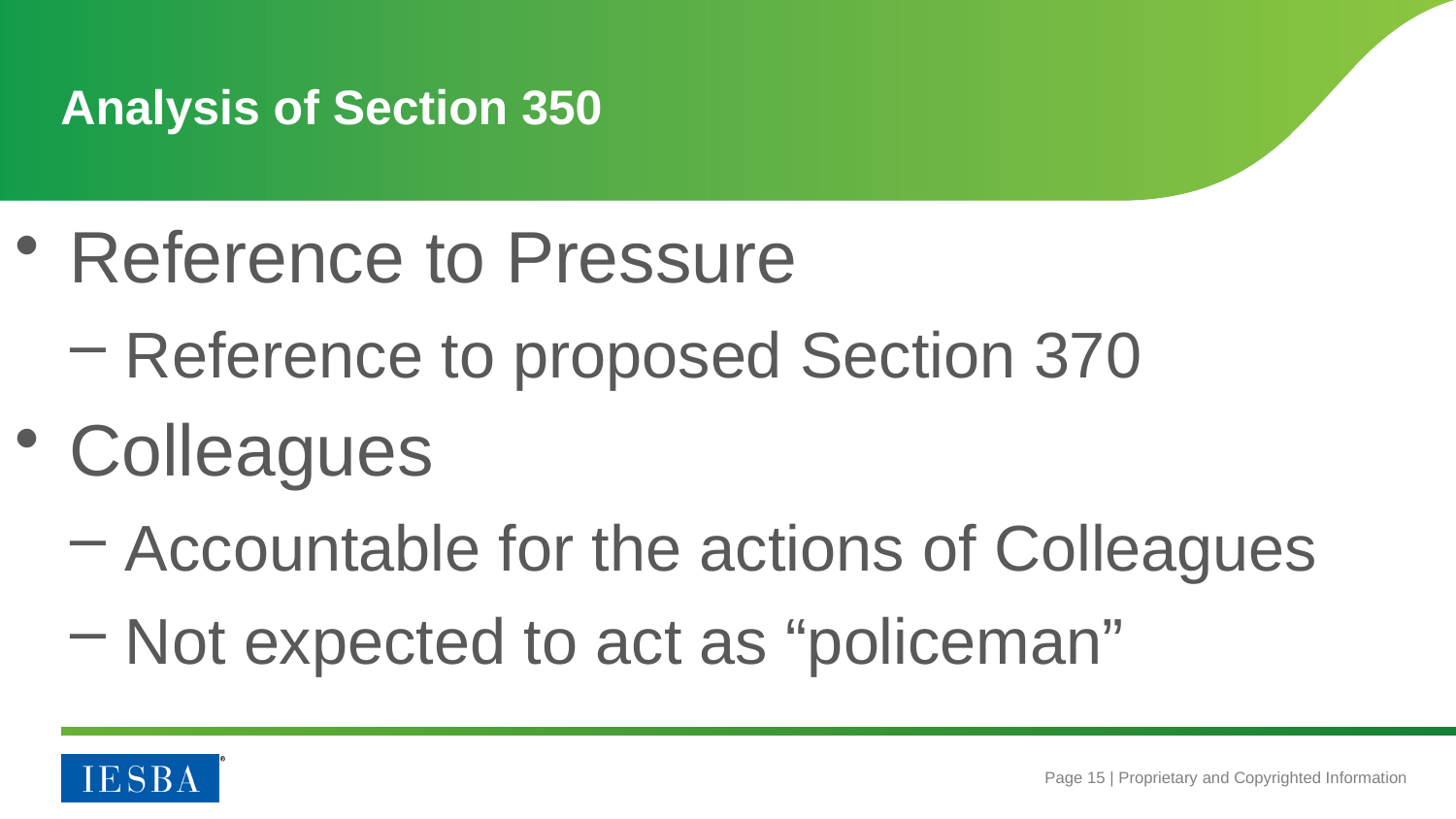

# Analysis of Section 350
Reference to Pressure
Reference to proposed Section 370
Colleagues
Accountable for the actions of Colleagues
Not expected to act as “policeman”